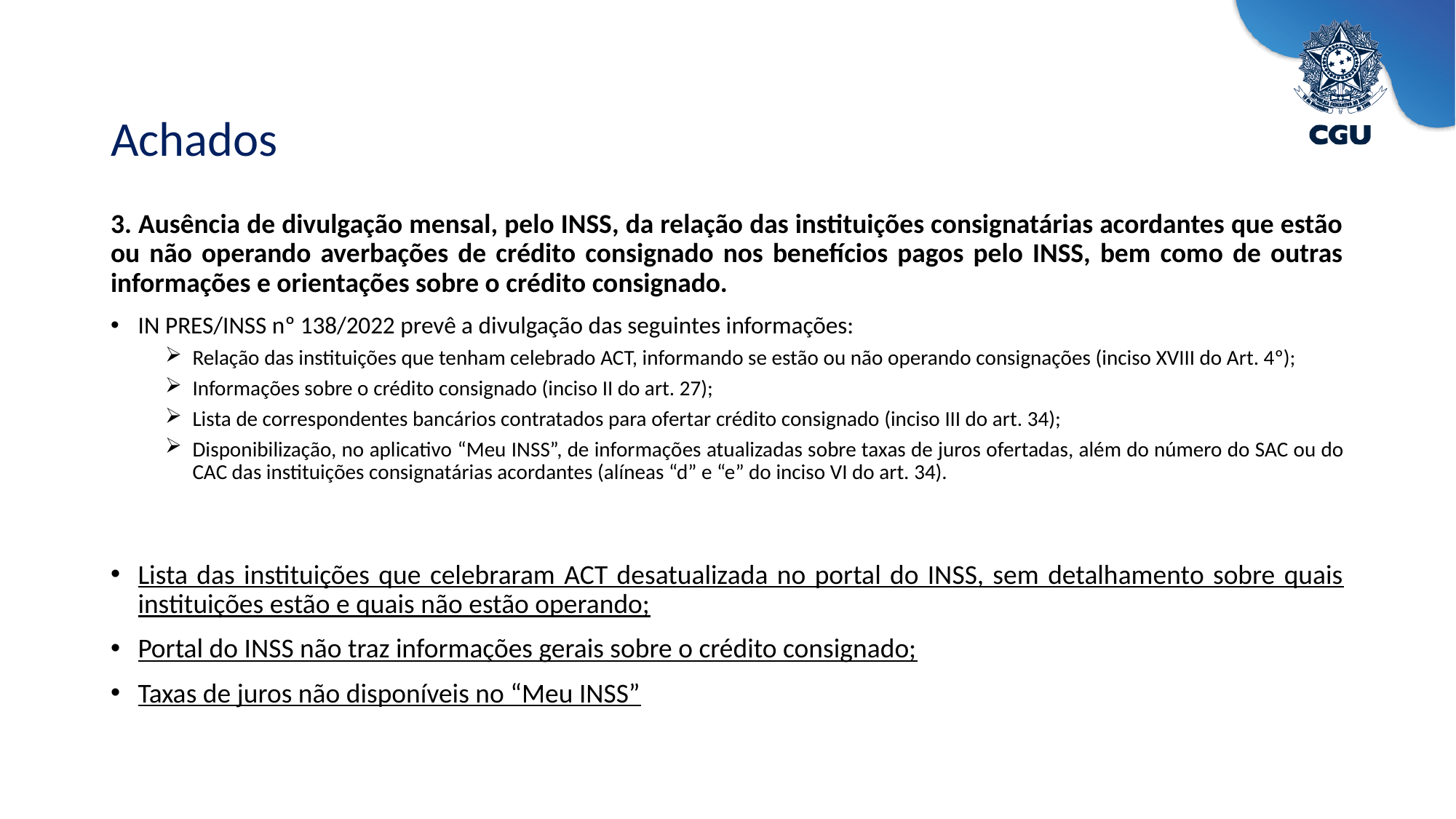

Achados
3. Ausência de divulgação mensal, pelo INSS, da relação das instituições consignatárias acordantes que estão ou não operando averbações de crédito consignado nos benefícios pagos pelo INSS, bem como de outras informações e orientações sobre o crédito consignado.
IN PRES/INSS nº 138/2022 prevê a divulgação das seguintes informações:
Relação das instituições que tenham celebrado ACT, informando se estão ou não operando consignações (inciso XVIII do Art. 4º);
Informações sobre o crédito consignado (inciso II do art. 27);
Lista de correspondentes bancários contratados para ofertar crédito consignado (inciso III do art. 34);
Disponibilização, no aplicativo “Meu INSS”, de informações atualizadas sobre taxas de juros ofertadas, além do número do SAC ou do CAC das instituições consignatárias acordantes (alíneas “d” e “e” do inciso VI do art. 34).

Lista das instituições que celebraram ACT desatualizada no portal do INSS, sem detalhamento sobre quais instituições estão e quais não estão operando;
Portal do INSS não traz informações gerais sobre o crédito consignado;
Taxas de juros não disponíveis no “Meu INSS”